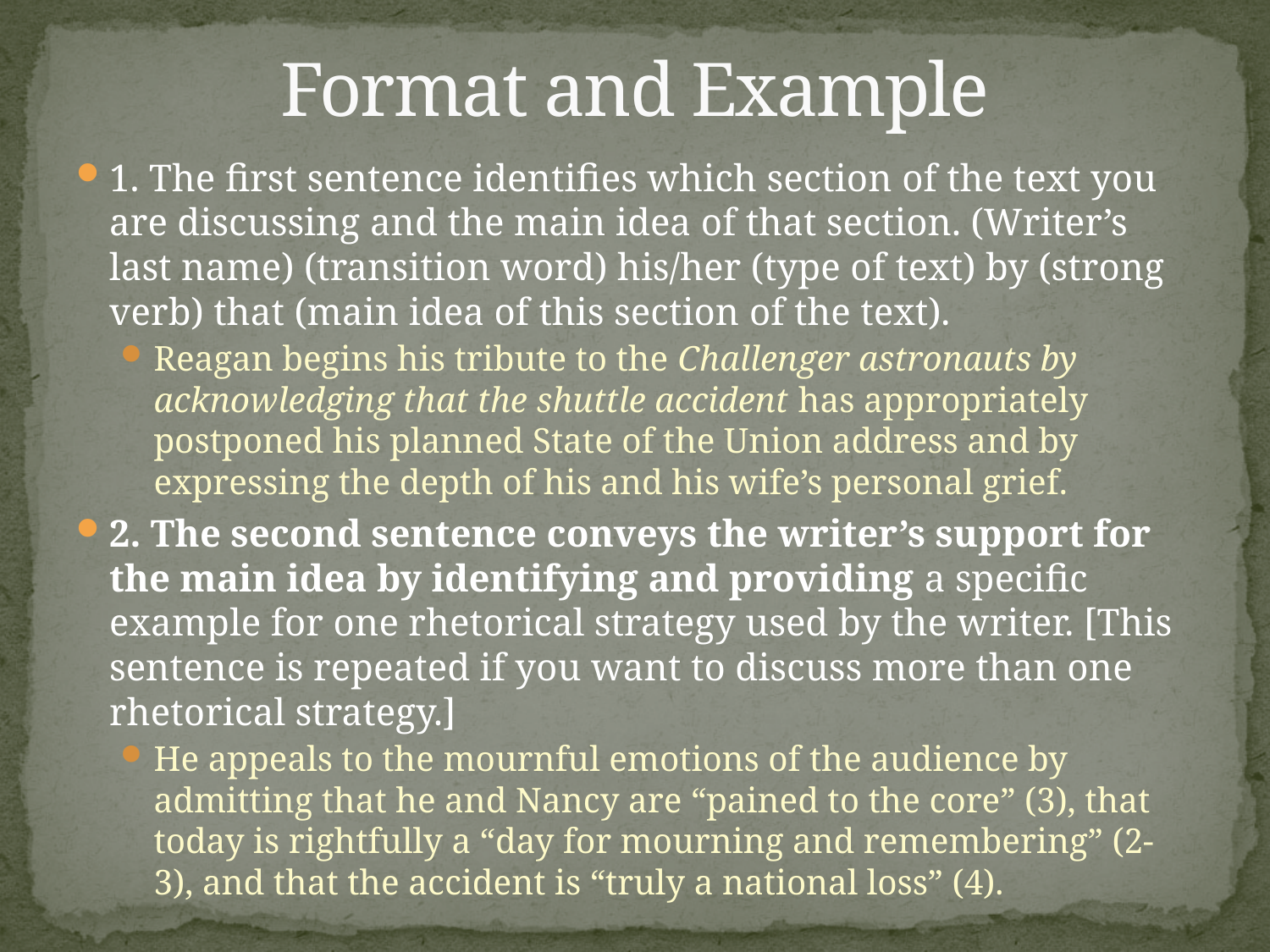

# Format and Example
1. The first sentence identifies which section of the text you are discussing and the main idea of that section. (Writer’s last name) (transition word) his/her (type of text) by (strong verb) that (main idea of this section of the text).
Reagan begins his tribute to the Challenger astronauts by acknowledging that the shuttle accident has appropriately postponed his planned State of the Union address and by expressing the depth of his and his wife’s personal grief.
2. The second sentence conveys the writer’s support for the main idea by identifying and providing a specific example for one rhetorical strategy used by the writer. [This sentence is repeated if you want to discuss more than one rhetorical strategy.]
He appeals to the mournful emotions of the audience by admitting that he and Nancy are “pained to the core” (3), that today is rightfully a “day for mourning and remembering” (2-3), and that the accident is “truly a national loss” (4).